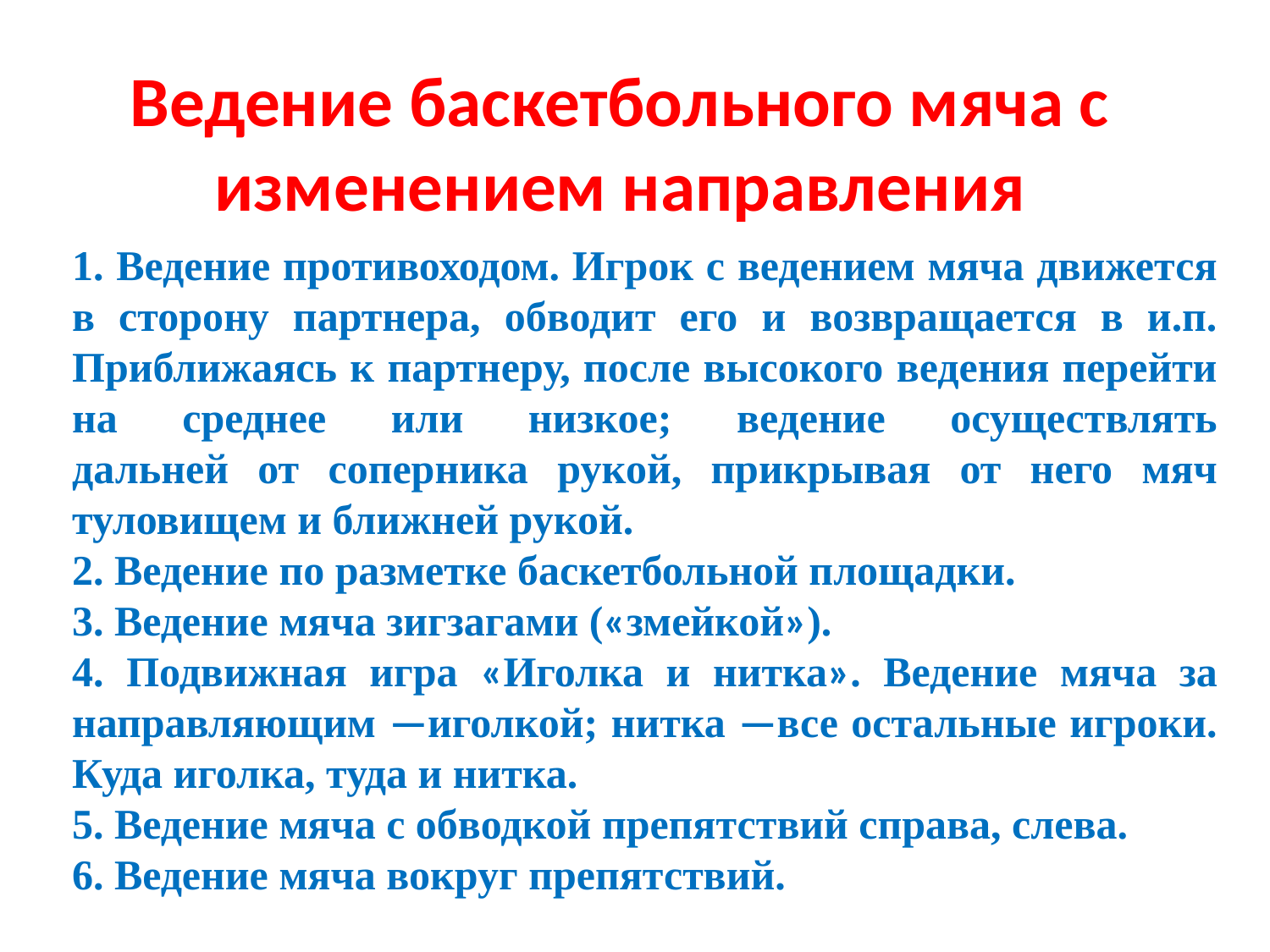

Ведение баскетбольного мяча с изменением направления
1. Ведение противоходом. Игрок с ведением мяча движется в сторону партнера, обводит его и возвращается в и.п. Приближаясь к партнеру, после высокого ведения перейти на среднее или низкое; ведение осуществлять
дальней от соперника рукой, прикрывая от него мяч туловищем и ближней рукой.
2. Ведение по разметке баскетбольной площадки.
3. Ведение мяча зигзагами («змейкой»).
4. Подвижная игра «Иголка и нитка». Ведение мяча за направляющим —иголкой; нитка —все остальные игроки. Куда иголка, туда и нитка.
5. Ведение мяча с обводкой препятствий справа, слева.
6. Ведение мяча вокруг препятствий.